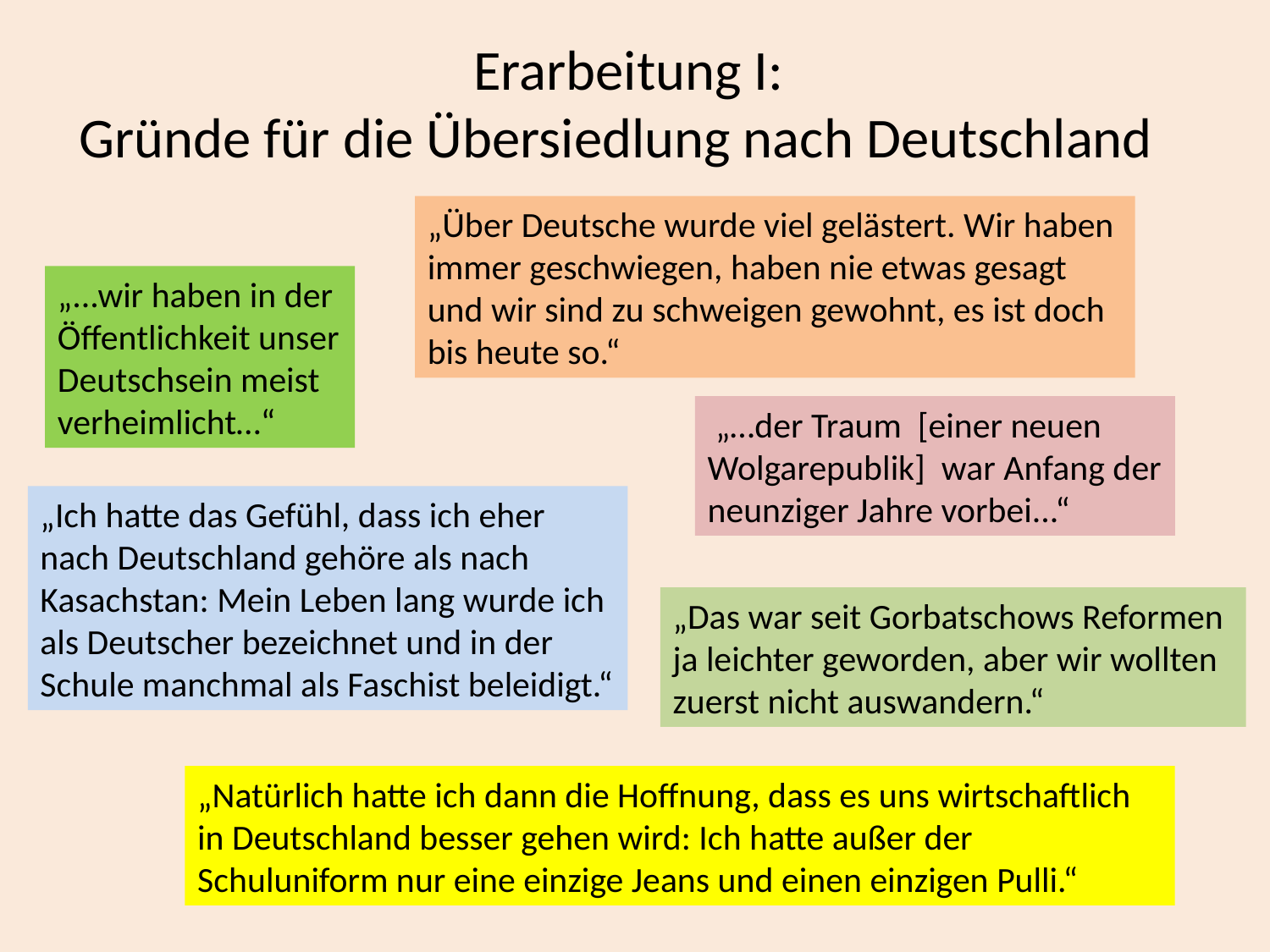

# Erarbeitung I: Gründe für die Übersiedlung nach Deutschland
„Über Deutsche wurde viel gelästert. Wir haben immer geschwiegen, haben nie etwas gesagt und wir sind zu schweigen gewohnt, es ist doch bis heute so.“
„...wir haben in der Öffentlichkeit unser Deutschsein meist verheimlicht…“
 „…der Traum  [einer neuen Wolgarepublik]  war Anfang der neunziger Jahre vorbei...“
„Ich hatte das Gefühl, dass ich eher nach Deutschland gehöre als nach Kasachstan: Mein Leben lang wurde ich als Deutscher bezeichnet und in der Schule manchmal als Faschist beleidigt.“
„Das war seit Gorbatschows Reformen ja leichter geworden, aber wir wollten zuerst nicht auswandern.“
„Natürlich hatte ich dann die Hoffnung, dass es uns wirtschaftlich in Deutschland besser gehen wird: Ich hatte außer der Schuluniform nur eine einzige Jeans und einen einzigen Pulli.“